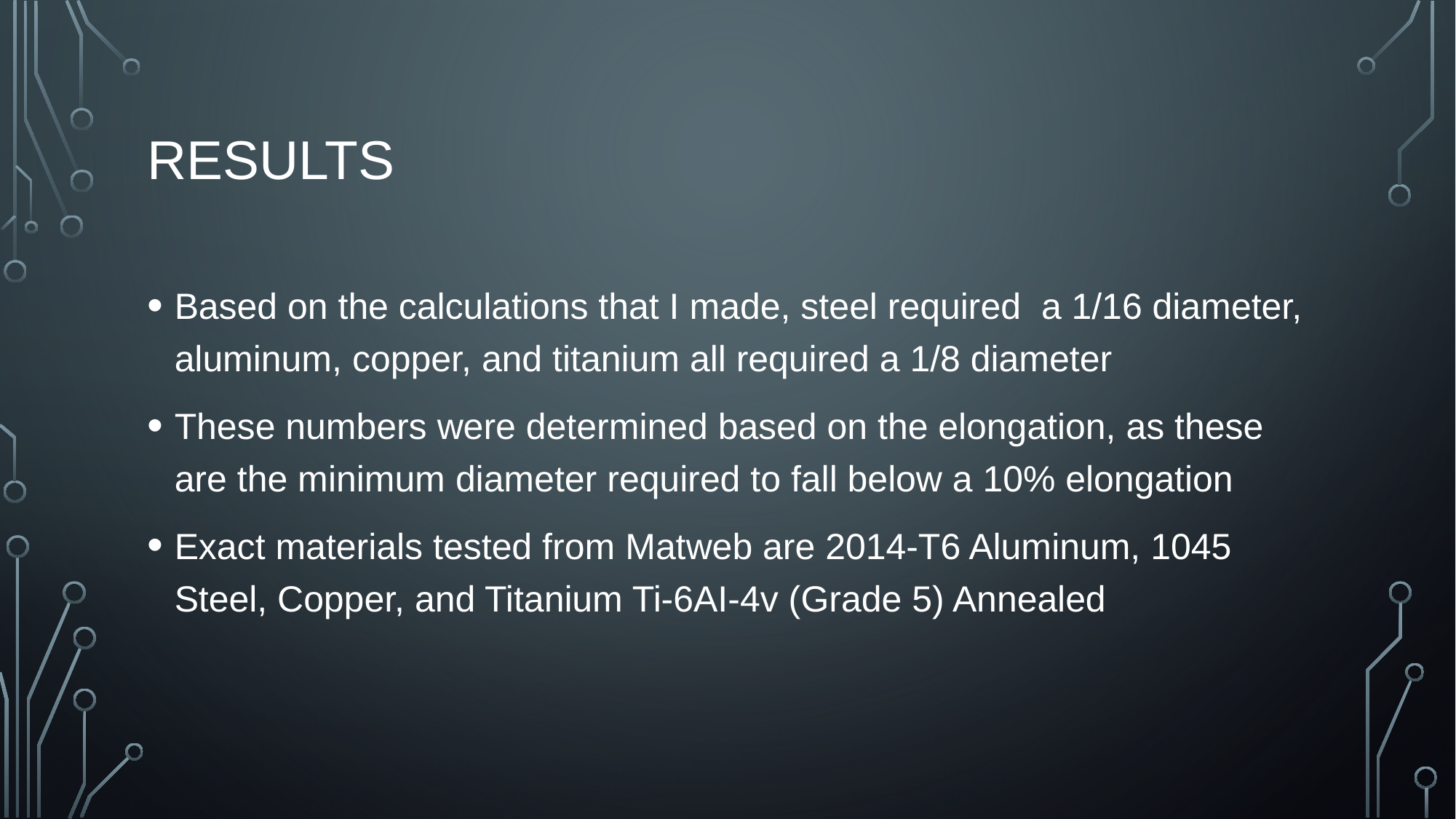

# REsults
Based on the calculations that I made, steel required  a 1/16 diameter, aluminum, copper, and titanium all required a 1/8 diameter
These numbers were determined based on the elongation, as these are the minimum diameter required to fall below a 10% elongation
Exact materials tested from Matweb are 2014-T6 Aluminum, 1045 Steel, Copper, and Titanium Ti-6AI-4v (Grade 5) Annealed